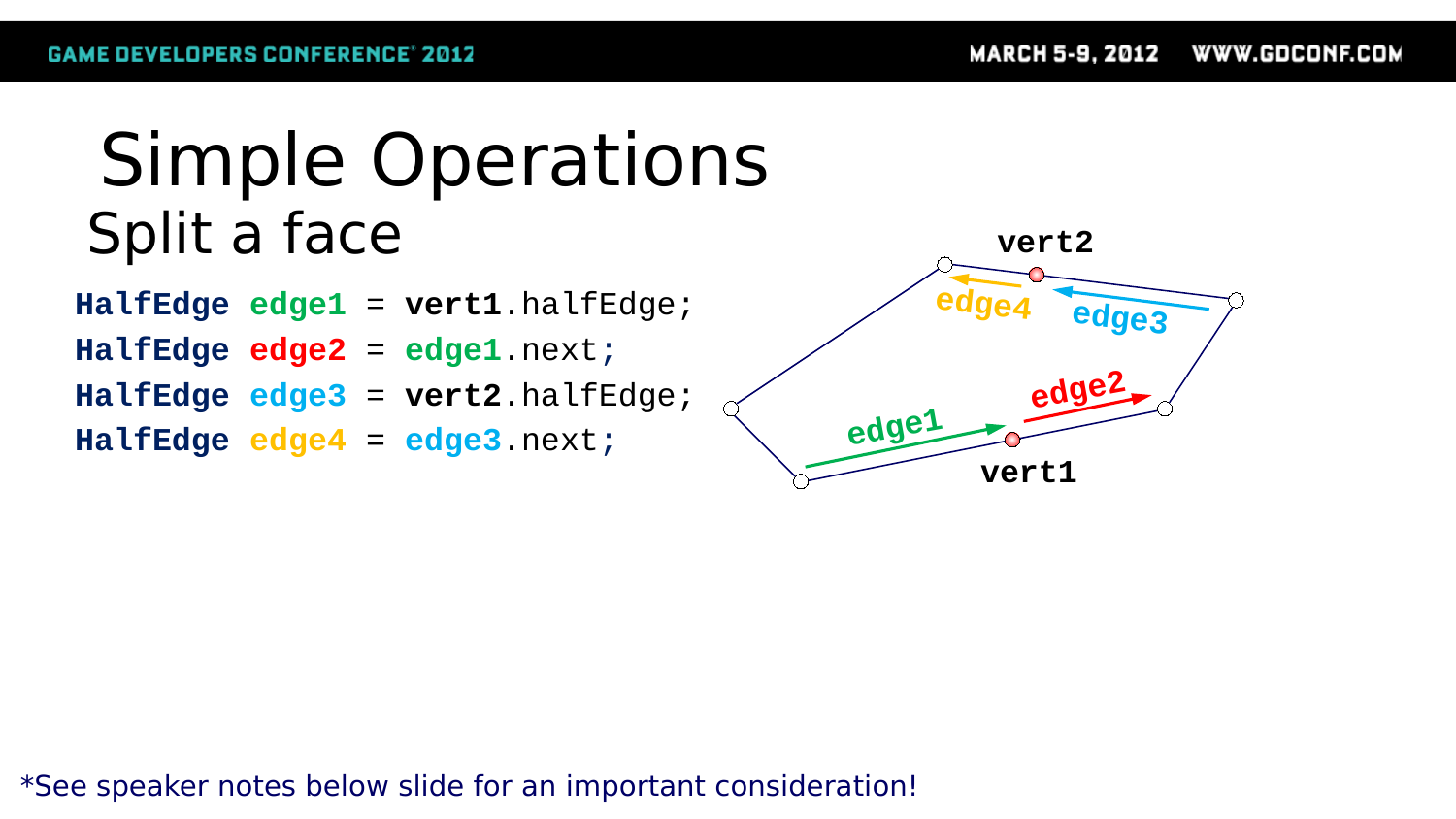

# Simple Operations
Split a face
vert2

HalfEdge edge1 = vert1.halfEdge;
HalfEdge edge2 = edge1.next;
HalfEdge edge3 = vert2.halfEdge;
HalfEdge edge4 = edge3.next;

edge4

edge3

edge2

edge1

vert1

*See speaker notes below slide for an important consideration!